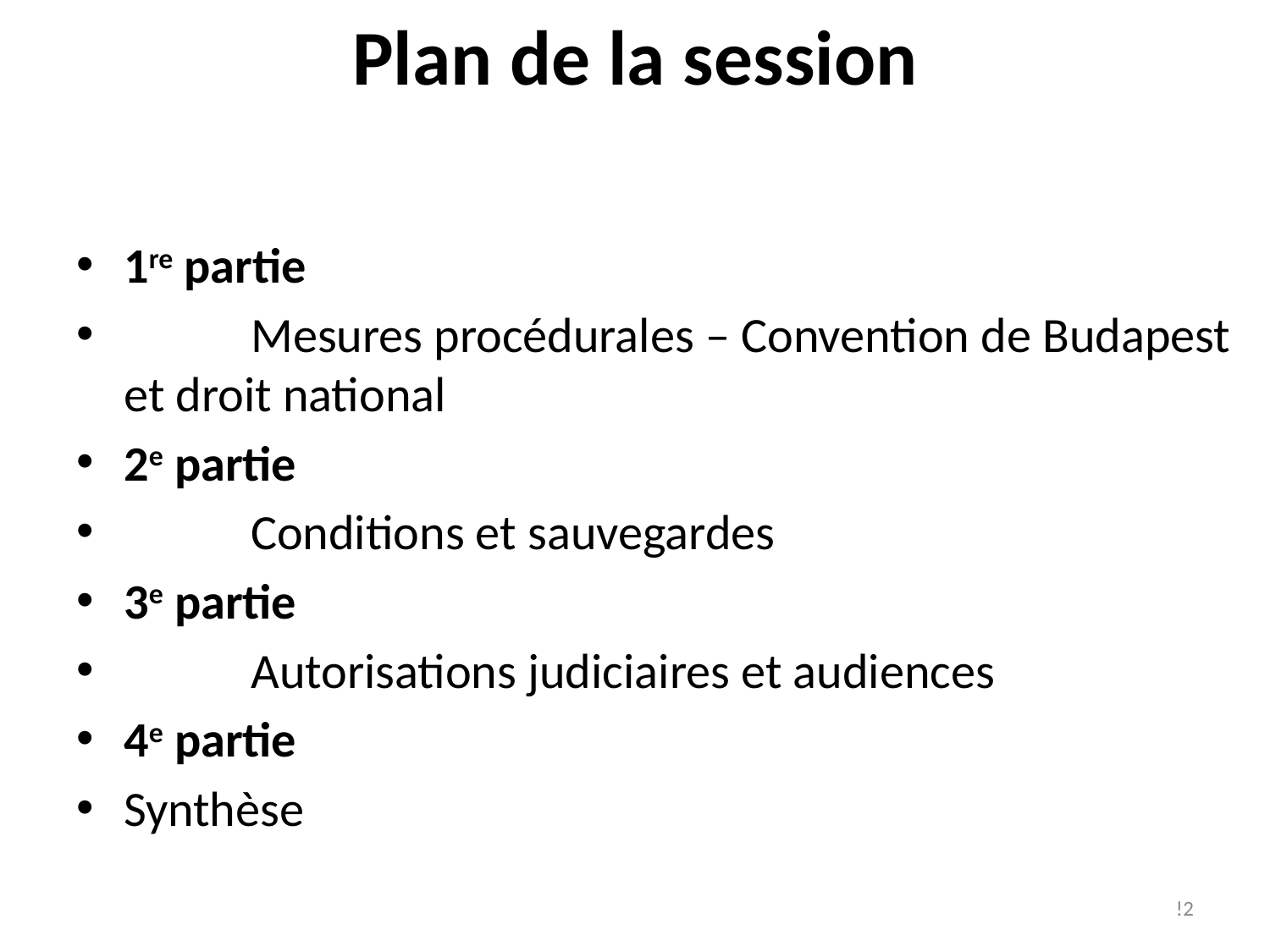

# Plan de la session
1re partie
	Mesures procédurales – Convention de Budapest et droit national
2e partie
	Conditions et sauvegardes
3e partie
	Autorisations judiciaires et audiences
4e partie
Synthèse

!2